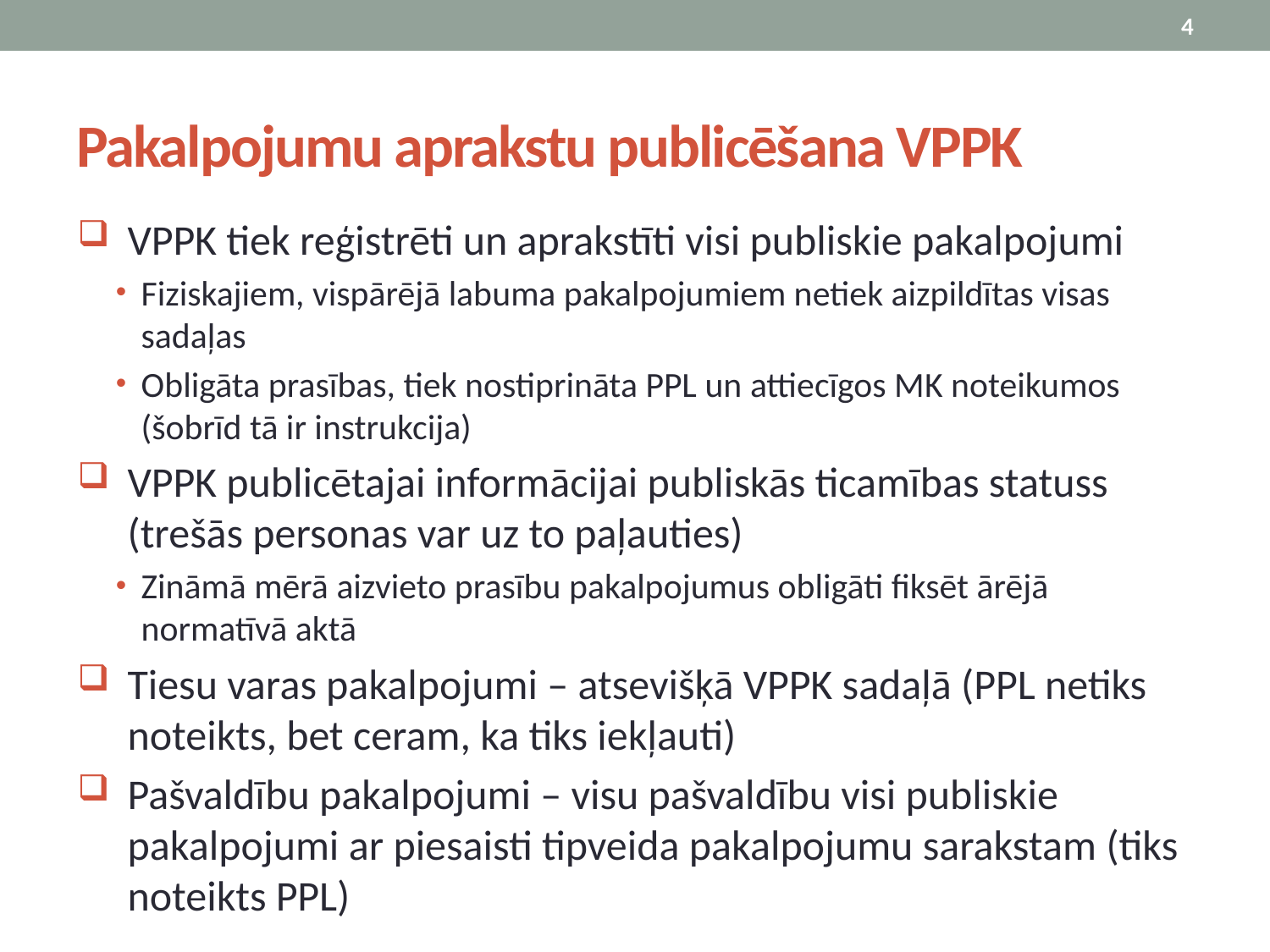

4
# Pakalpojumu aprakstu publicēšana VPPK
VPPK tiek reģistrēti un aprakstīti visi publiskie pakalpojumi
Fiziskajiem, vispārējā labuma pakalpojumiem netiek aizpildītas visas sadaļas
Obligāta prasības, tiek nostiprināta PPL un attiecīgos MK noteikumos (šobrīd tā ir instrukcija)
VPPK publicētajai informācijai publiskās ticamības statuss (trešās personas var uz to paļauties)
Zināmā mērā aizvieto prasību pakalpojumus obligāti fiksēt ārējā normatīvā aktā
Tiesu varas pakalpojumi – atsevišķā VPPK sadaļā (PPL netiks noteikts, bet ceram, ka tiks iekļauti)
Pašvaldību pakalpojumi – visu pašvaldību visi publiskie pakalpojumi ar piesaisti tipveida pakalpojumu sarakstam (tiks noteikts PPL)